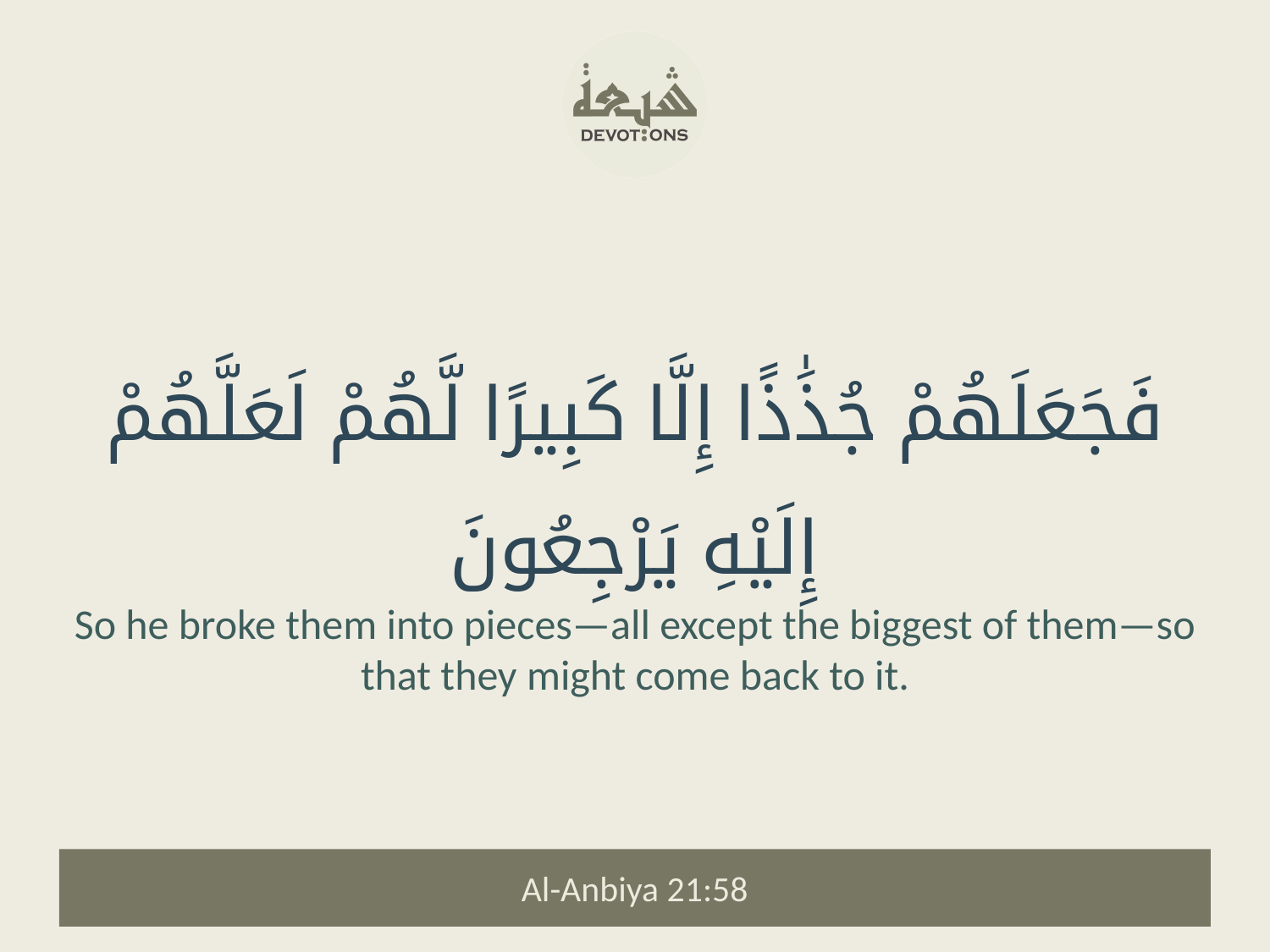

فَجَعَلَهُمْ جُذَٰذًا إِلَّا كَبِيرًا لَّهُمْ لَعَلَّهُمْ إِلَيْهِ يَرْجِعُونَ
So he broke them into pieces—all except the biggest of them—so that they might come back to it.
Al-Anbiya 21:58